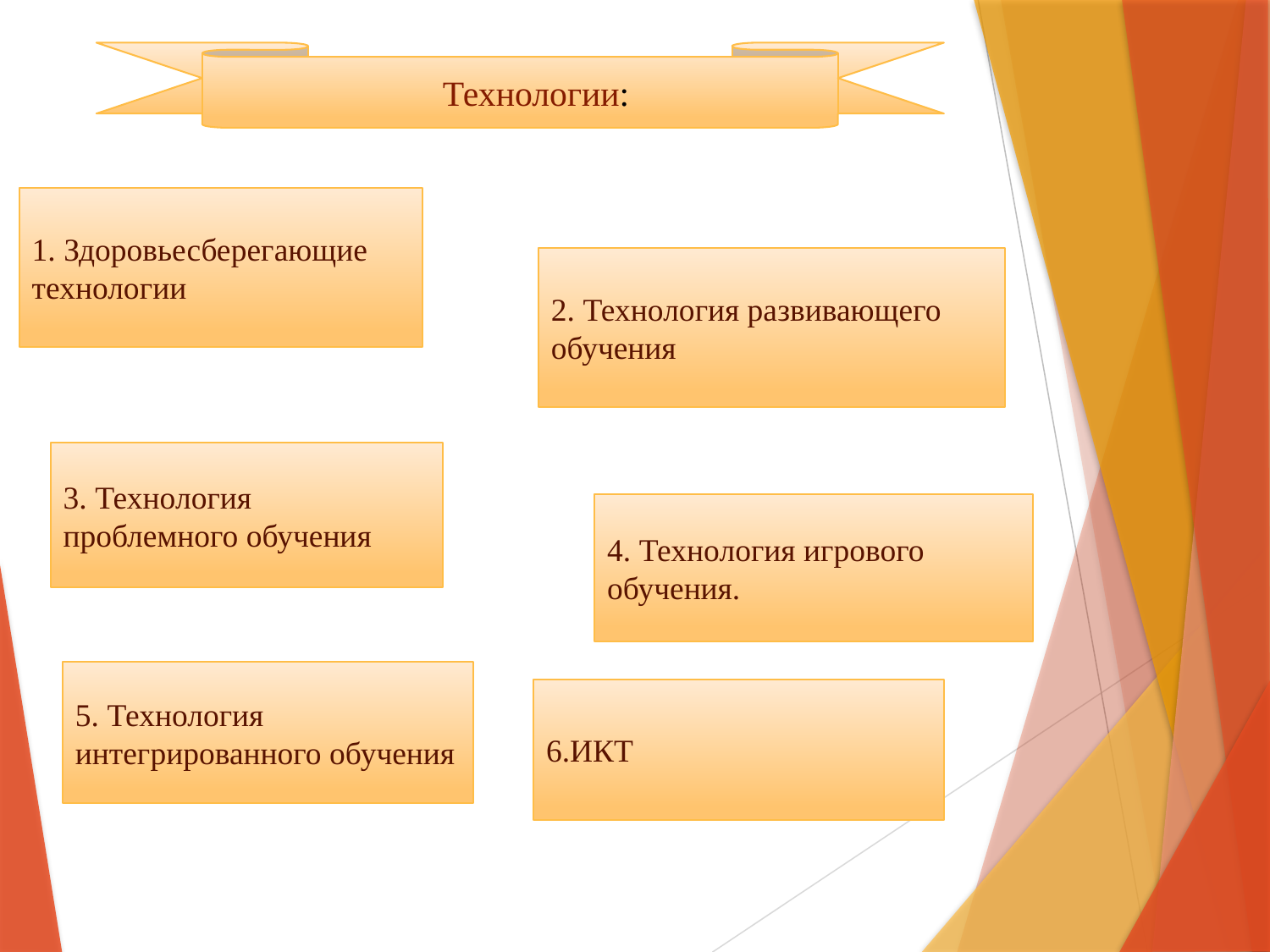

Технологии:
1. Здоровьесберегающие технологии
2. Технология развивающего обучения
3. Технология проблемного обучения
4. Технология игрового обучения.
5. Технология интегрированного обучения
6.ИКТ